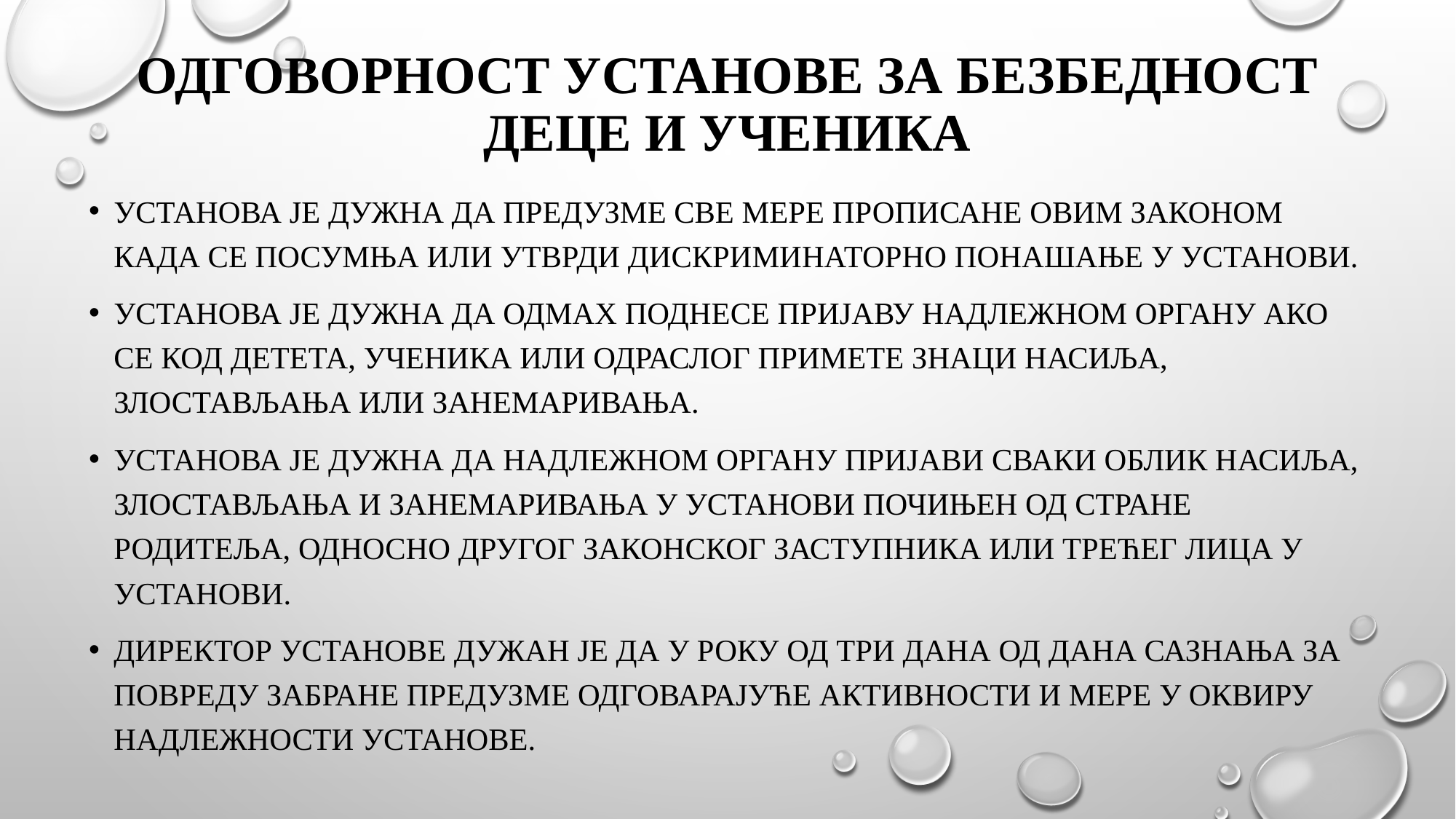

# Одговорност установе за безбедност деце и ученика
установа је дужна да предузме све мере прописане овим законом када се посумња или утврди дискриминаторно понашање у установи.
Установа је дужна да одмах поднесе пријаву надлежном органу ако се код детета, ученика или одраслог примете знаци насиља, злостављања или занемаривања.
Установа је дужна да надлежном органу пријави сваки облик насиља, злостављања и занемаривања у установи почињен од стране родитеља, односно другог законског заступника или трећег лица у установи.
Директор установе дужан је да у року од три дана од дана сазнања за повреду забране предузме одговарајуће активности и мере у оквиру надлежности установе.